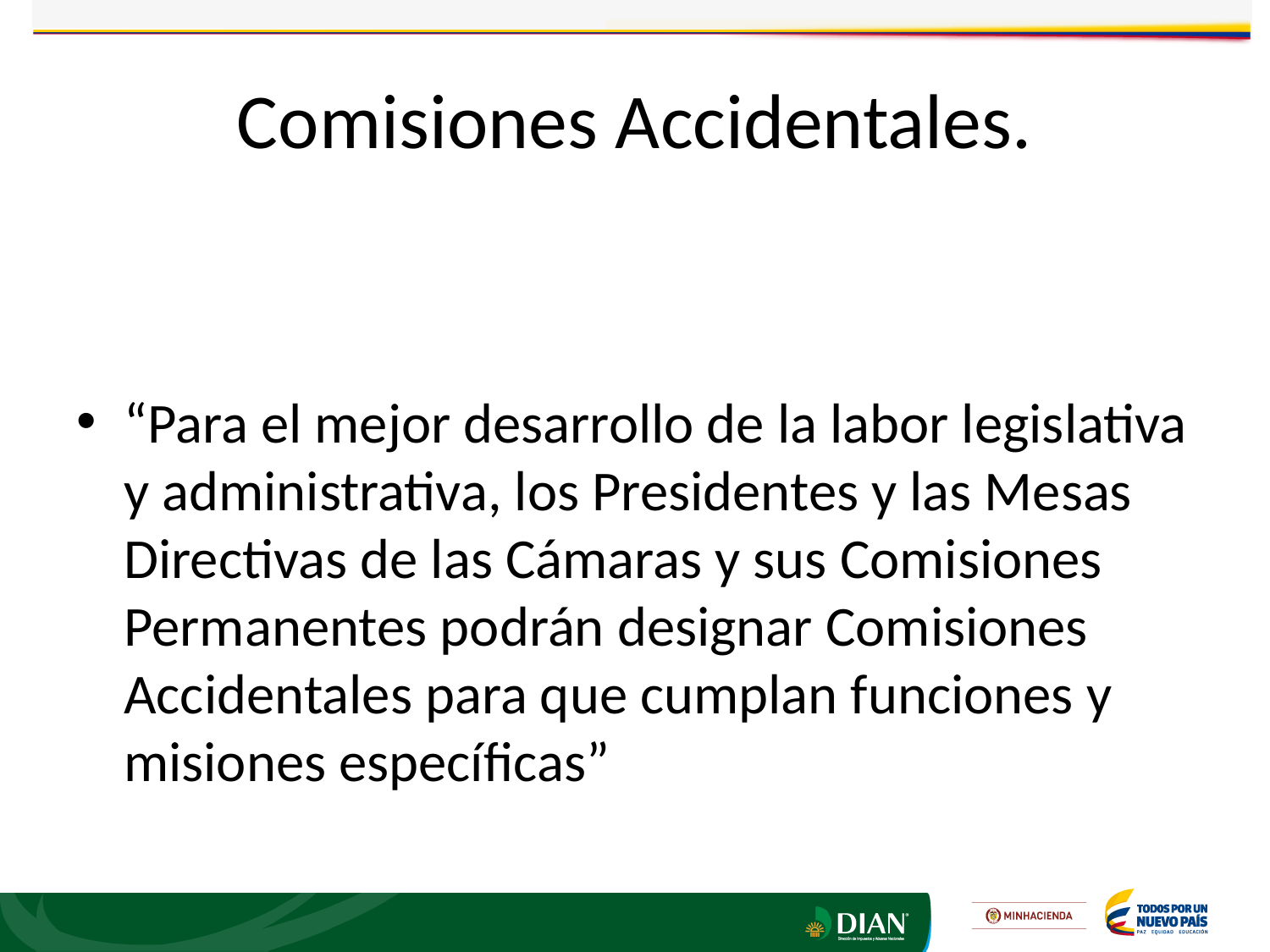

# Comisiones Accidentales.

“Para el mejor desarrollo de la labor legislativa y administrativa, los Presidentes y las Mesas Directivas de las Cámaras y sus Comisiones Permanentes podrán designar Comisiones Accidentales para que cumplan funciones y misiones específicas”